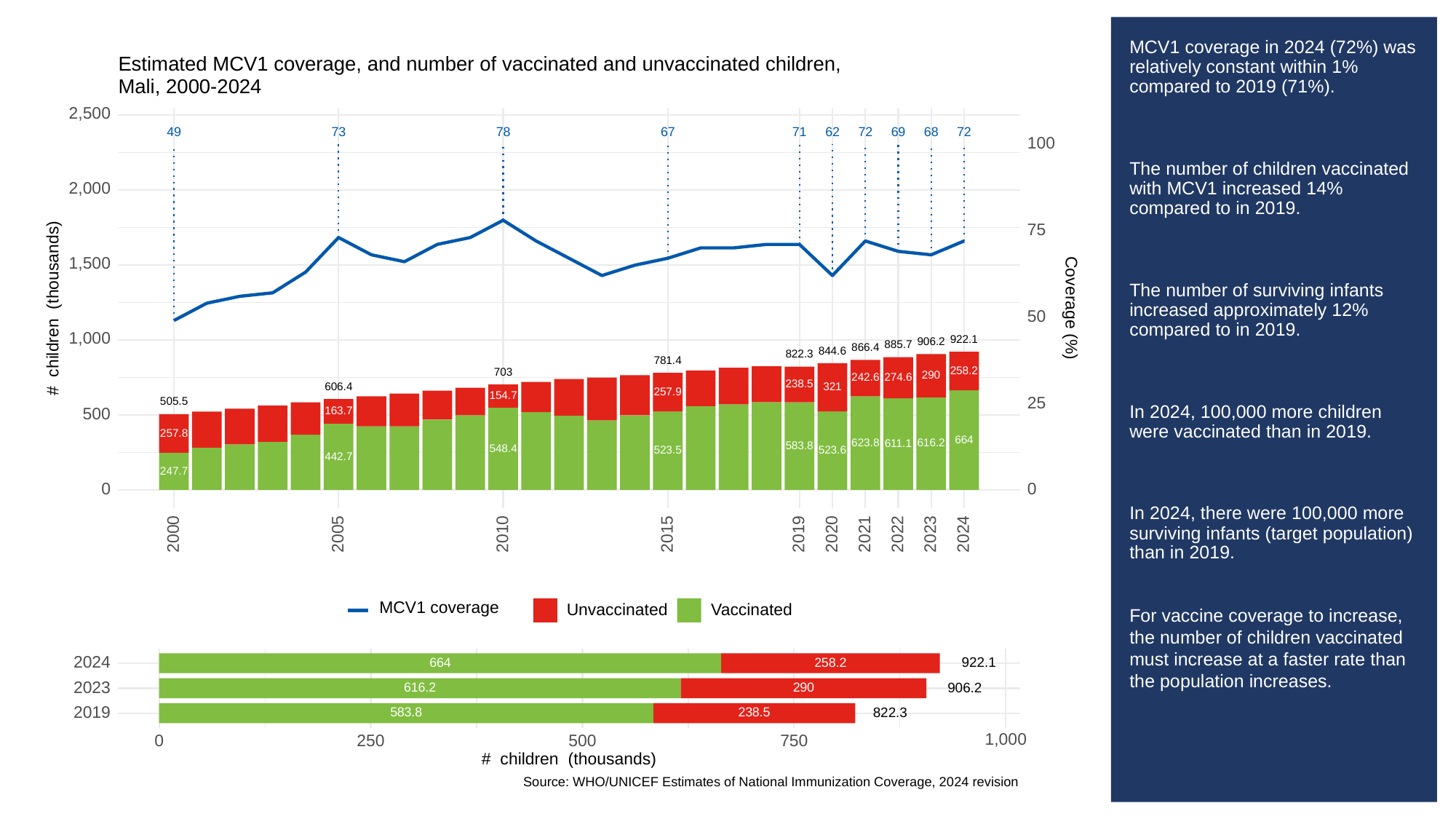

# MCV1 coverage in 2024 (72%) was relatively constant within 1% compared to 2019 (71%).

The number of children vaccinated with MCV1 increased 14% compared to in 2019.

The number of surviving infants increased approximately 12% compared to in 2019.

In 2024, 100,000 more children were vaccinated than in 2019.

In 2024, there were 100,000 more surviving infants (target population) than in 2019.

For vaccine coverage to increase, the number of children vaccinated must increase at a faster rate than the population increases.

Estimated MCV1 coverage, and number of vaccinated and unvaccinated children,
Mali, 2000-2024
2,500

73
49
78
67
62
69
68
71
72
72
100

2,000

75

1,500

#  children  (thousands)
Coverage (%)

50
1,000
922.1
906.2

885.7
866.4
844.6
822.3

781.4

258.2

703

290

274.6
242.6

238.5

606.4
321

257.9

154.7

25

505.5

163.7

500

257.8

664
623.8
616.2
611.1

583.8

548.4
523.6
523.5

442.7

247.7
0
0

2023
2000
2005
2010
2015
2019
2020
2021
2022
2024

MCV1 coverage
Unvaccinated
Vaccinated

2024
922.1
664
258.2

2023
906.2
616.2
290

2019
822.3
583.8
238.5

1,000
0
250
500
750
#  children  (thousands)
Source: WHO/UNICEF Estimates of National Immunization Coverage, 2024 revision